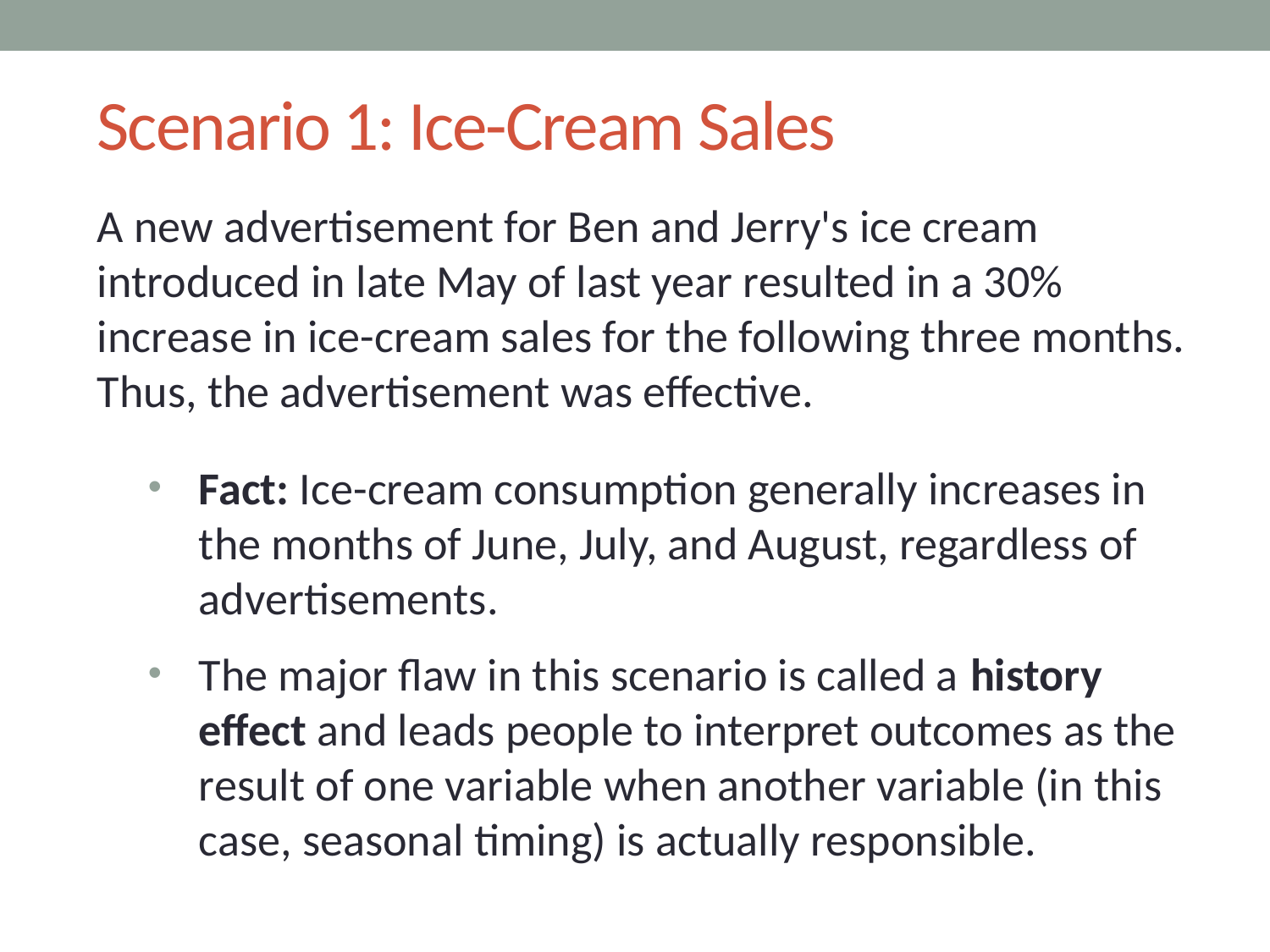

# Scenario 1: Ice-Cream Sales
A new advertisement for Ben and Jerry's ice cream introduced in late May of last year resulted in a 30% increase in ice-cream sales for the following three months. Thus, the advertisement was effective.
Fact: Ice-cream consumption generally increases in the months of June, July, and August, regardless of advertisements.
The major flaw in this scenario is called a history effect and leads people to interpret outcomes as the result of one variable when another variable (in this case, seasonal timing) is actually responsible.